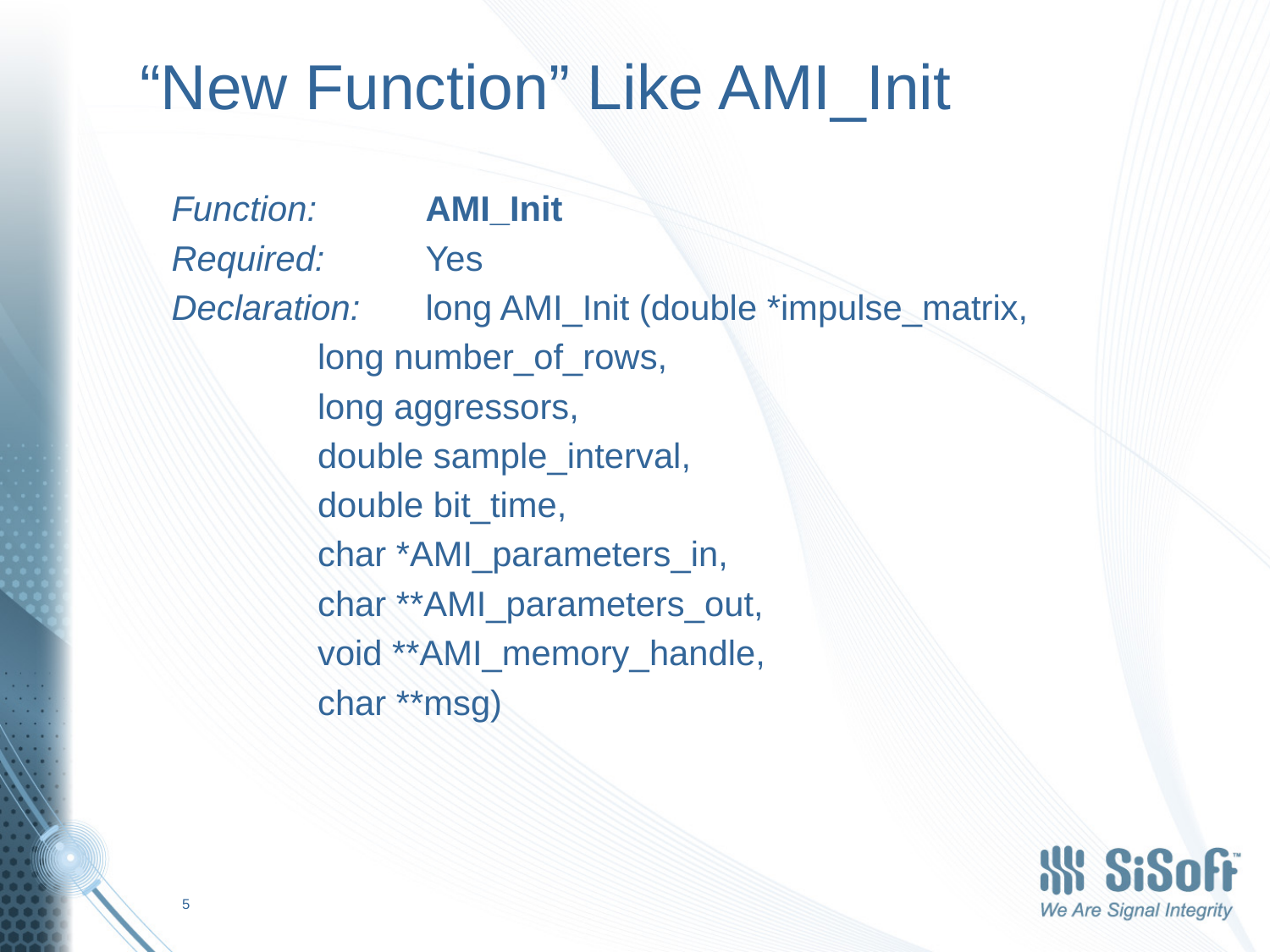

# “New Function” Like AMI_Init
Function:	AMI_Init
Required:	Yes
Declaration:	long AMI_Init (double *impulse_matrix,
               long number_of_rows,
               long aggressors,
               double sample_interval,
               double bit_time,
               char *AMI_parameters_in,
               char **AMI_parameters_out,
               void **AMI_memory_handle,
               char **msg)

5